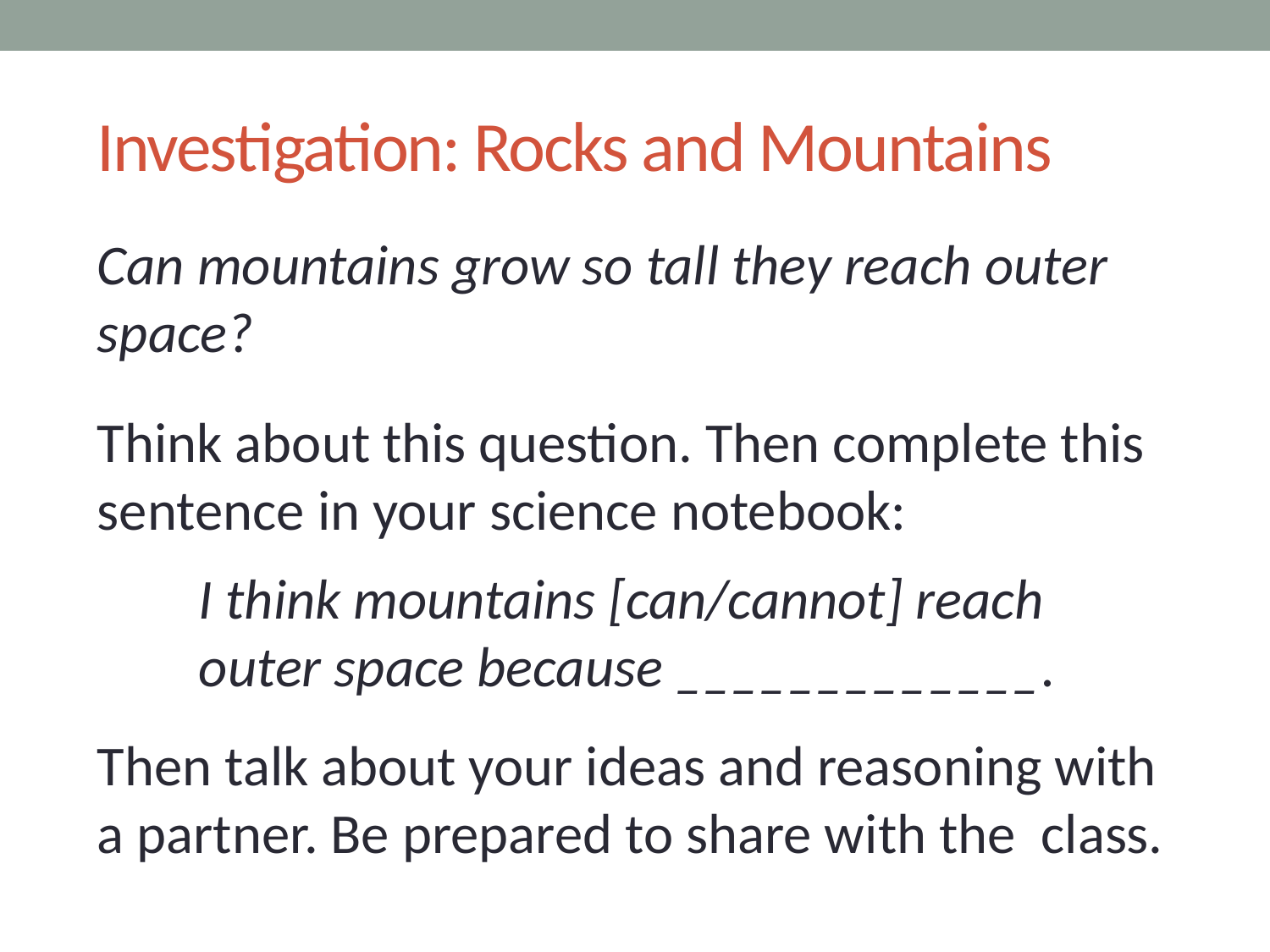

# Investigation: Rocks and Mountains
Can mountains grow so tall they reach outer space?
Think about this question. Then complete this sentence in your science notebook:
I think mountains [can/cannot] reach
outer space because _____________.
Then talk about your ideas and reasoning with
a partner. Be prepared to share with the  class.